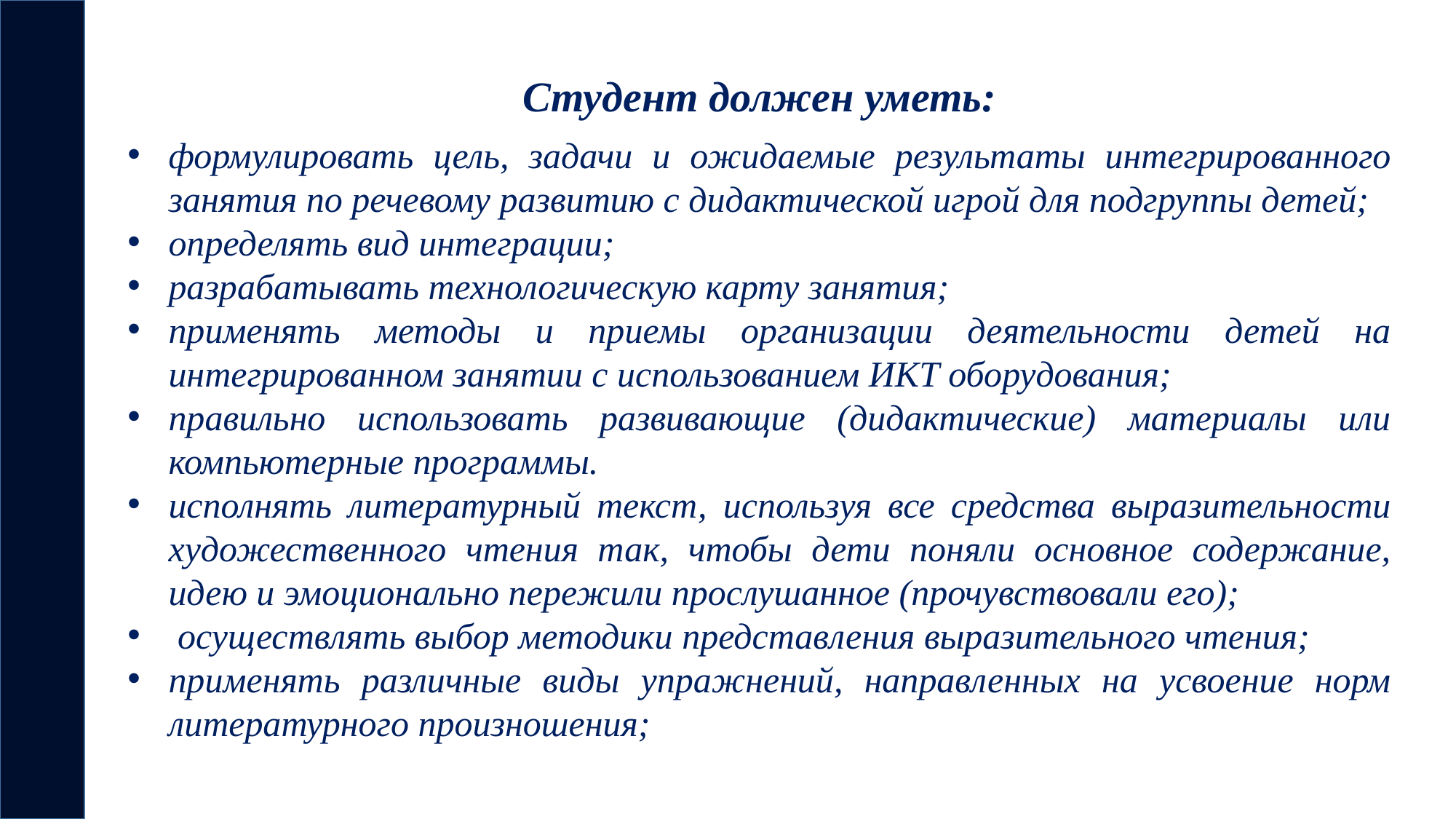

Студент должен уметь:
формулировать цель, задачи и ожидаемые результаты интегрированного занятия по речевому развитию с дидактической игрой для подгруппы детей;
определять вид интеграции;
разрабатывать технологическую карту занятия;
применять методы и приемы организации деятельности детей на интегрированном занятии с использованием ИКТ оборудования;
правильно использовать развивающие (дидактические) материалы или компьютерные программы.
исполнять литературный текст, используя все средства выразительности художественного чтения так, чтобы дети поняли основное содержание, идею и эмоционально пережили прослушанное (прочувствовали его);
 осуществлять выбор методики представления выразительного чтения;
применять различные виды упражнений, направленных на усвоение норм литературного произношения;